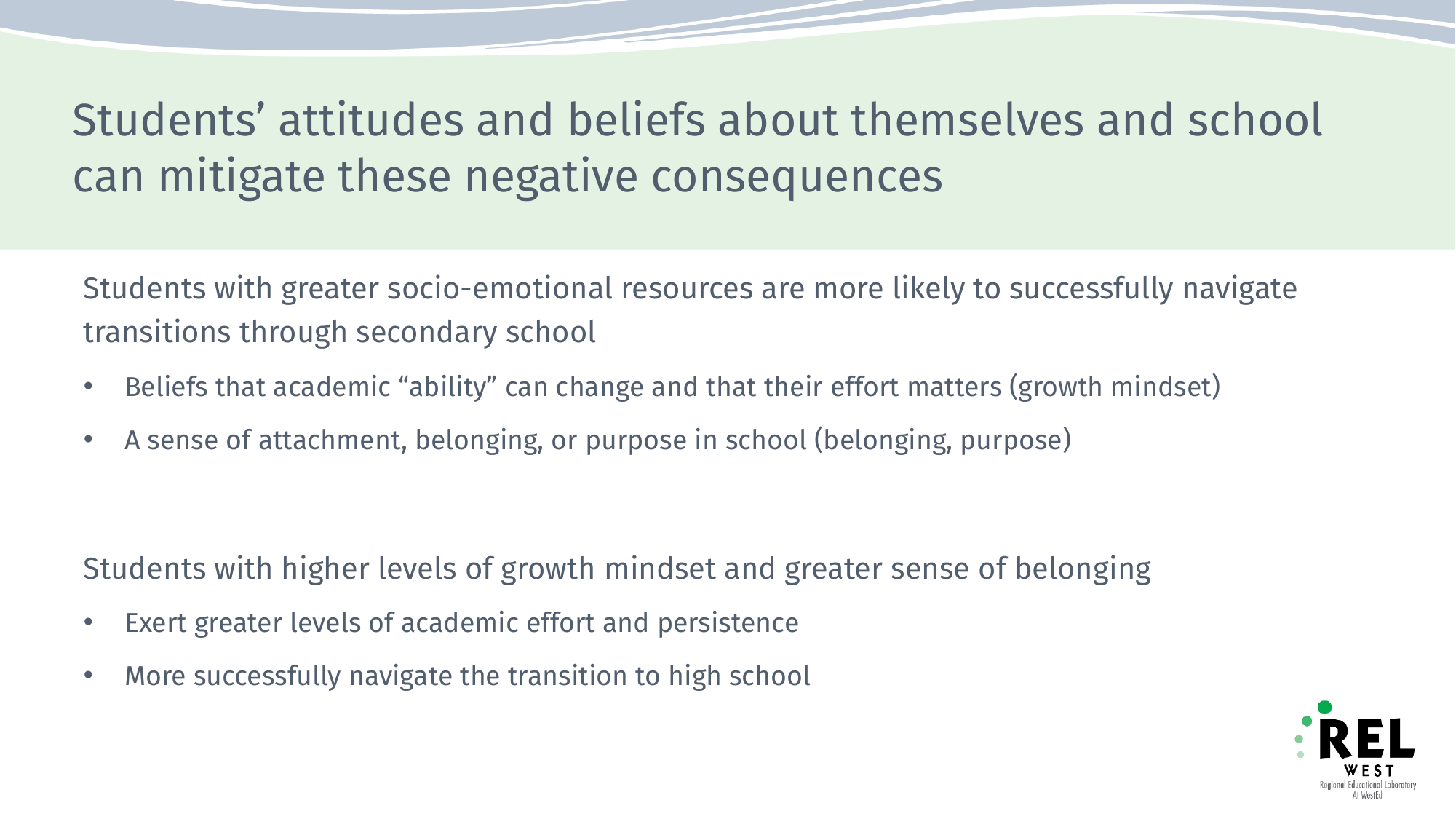

# Students’ attitudes and beliefs about themselves and school can mitigate these negative consequences
Students with greater socio-emotional resources are more likely to successfully navigate transitions through secondary school
Beliefs that academic “ability” can change and that their effort matters (growth mindset)
A sense of attachment, belonging, or purpose in school (belonging, purpose)
Students with higher levels of growth mindset and greater sense of belonging
Exert greater levels of academic effort and persistence
More successfully navigate the transition to high school